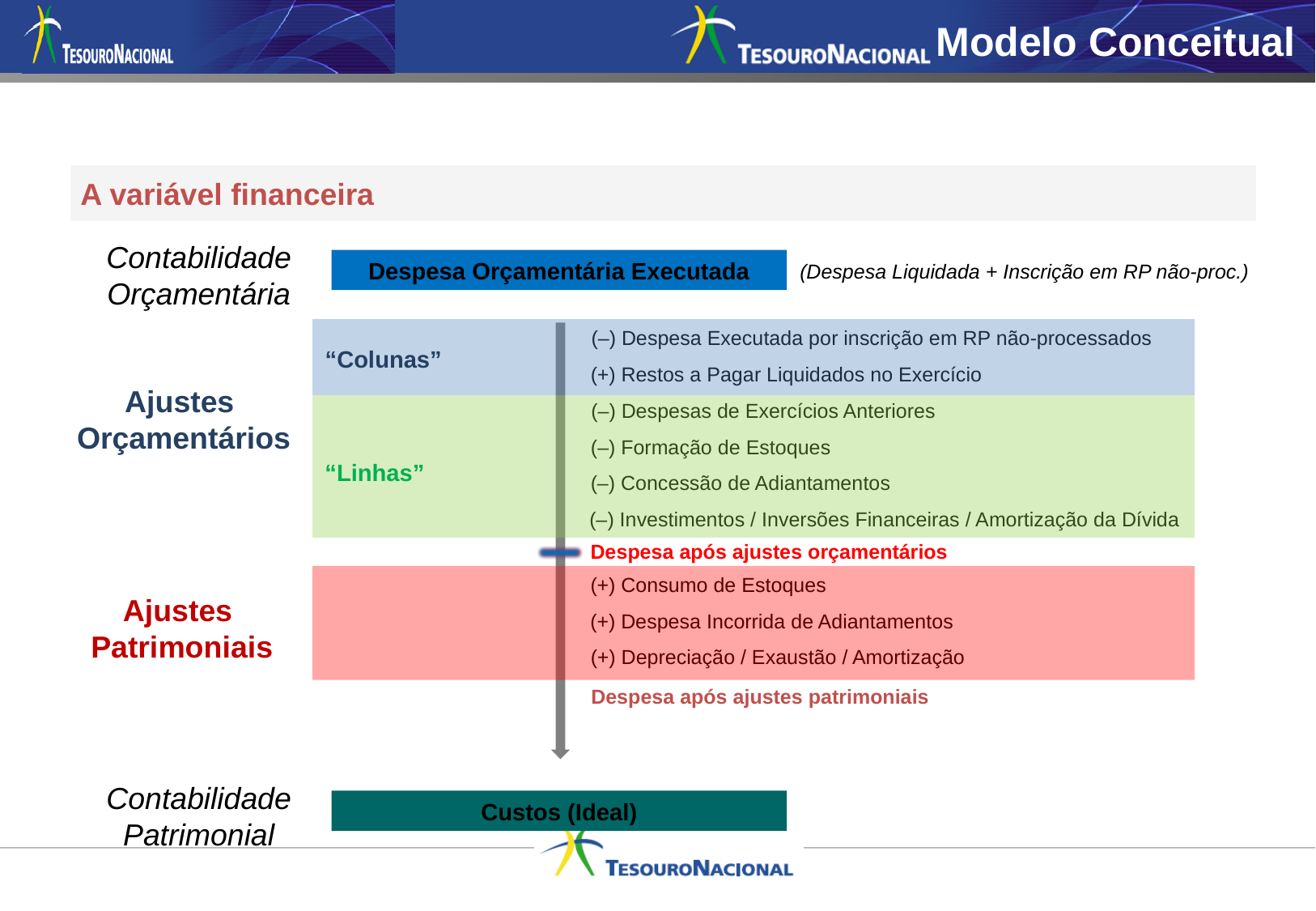

Modelo Conceitual
A variável financeira
Contabilidade Orçamentária
Despesa Orçamentária Executada
(Despesa Liquidada + Inscrição em RP não-proc.)

(–) Despesa Executada por inscrição em RP não-processados

“Colunas”
(+) Restos a Pagar Liquidados no Exercício
Ajustes
Orçamentários
(–) Despesas de Exercícios Anteriores

(–) Formação de Estoques
“Linhas”
(–) Concessão de Adiantamentos
(–) Investimentos / Inversões Financeiras / Amortização da Dívida

Despesa após ajustes orçamentários

(+) Consumo de Estoques
Ajustes
Patrimoniais
(+) Despesa Incorrida de Adiantamentos
(+) Depreciação / Exaustão / Amortização
Despesa após ajustes patrimoniais
Contabilidade Patrimonial
Custos (Ideal)